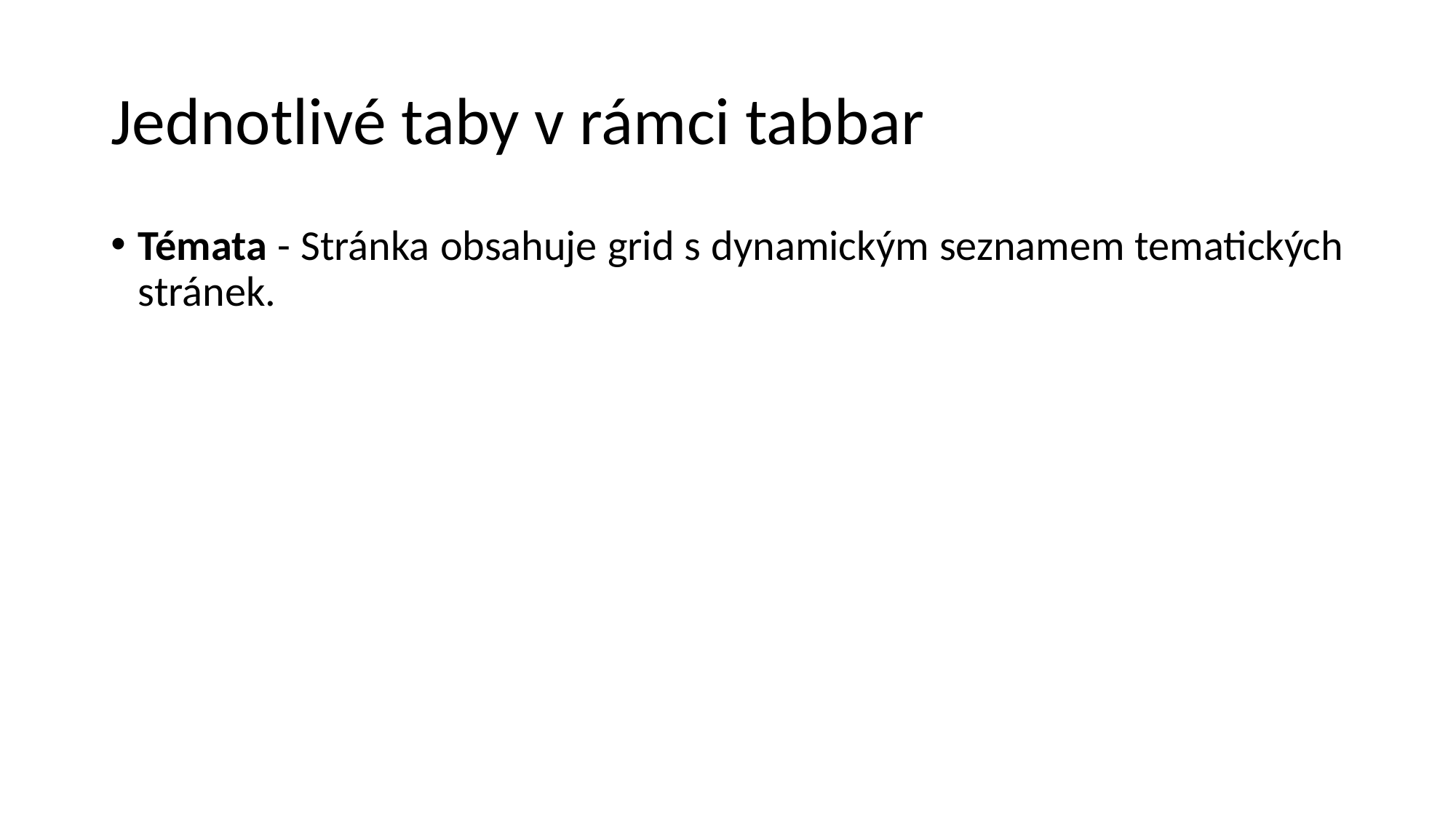

# Jednotlivé taby v rámci tabbar
Témata - Stránka obsahuje grid s dynamickým seznamem tematických stránek.